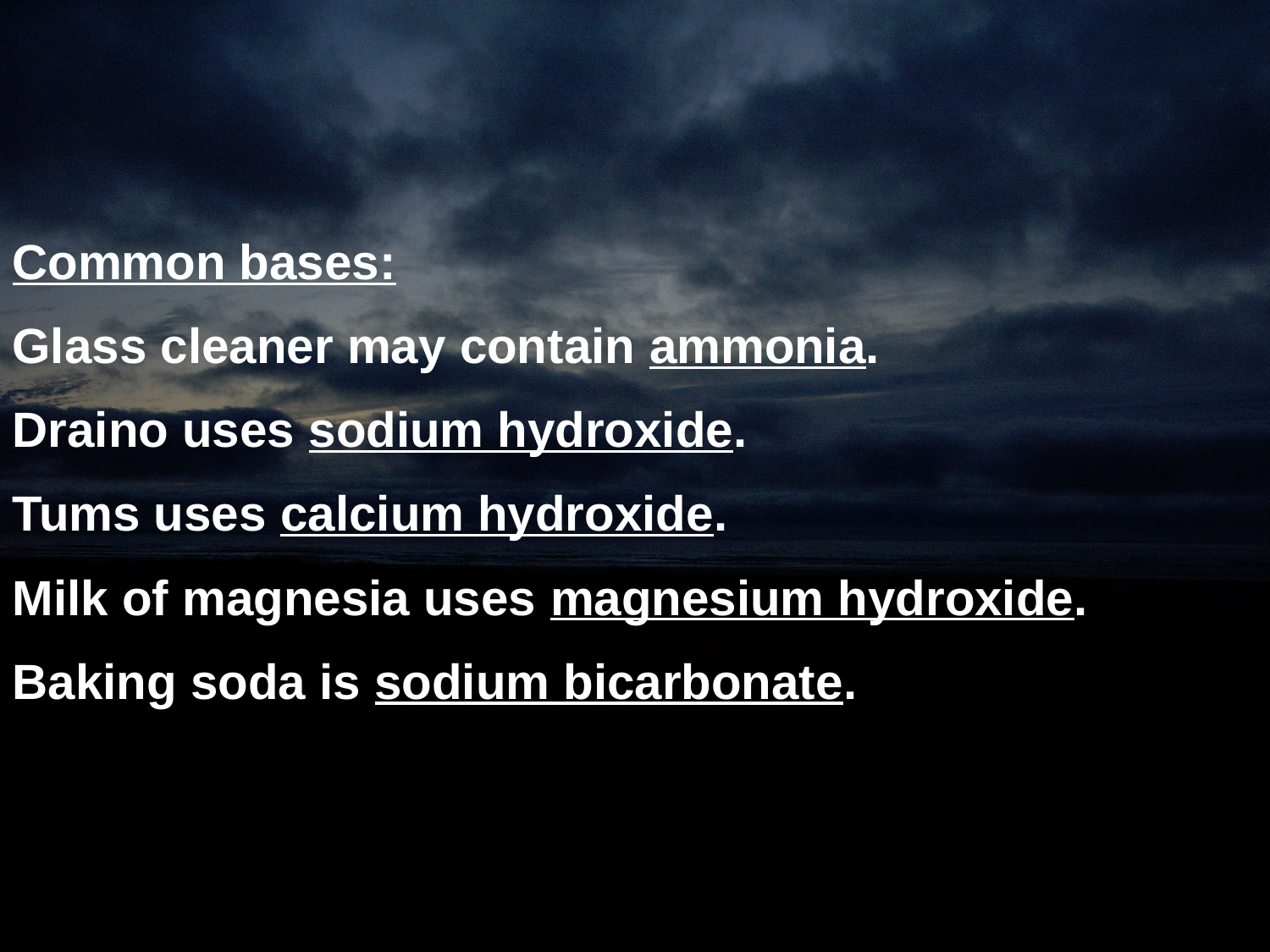

Common bases:
Glass cleaner may contain ammonia.
Draino uses sodium hydroxide.
Tums uses calcium hydroxide.
Milk of magnesia uses magnesium hydroxide.
Baking soda is sodium bicarbonate.